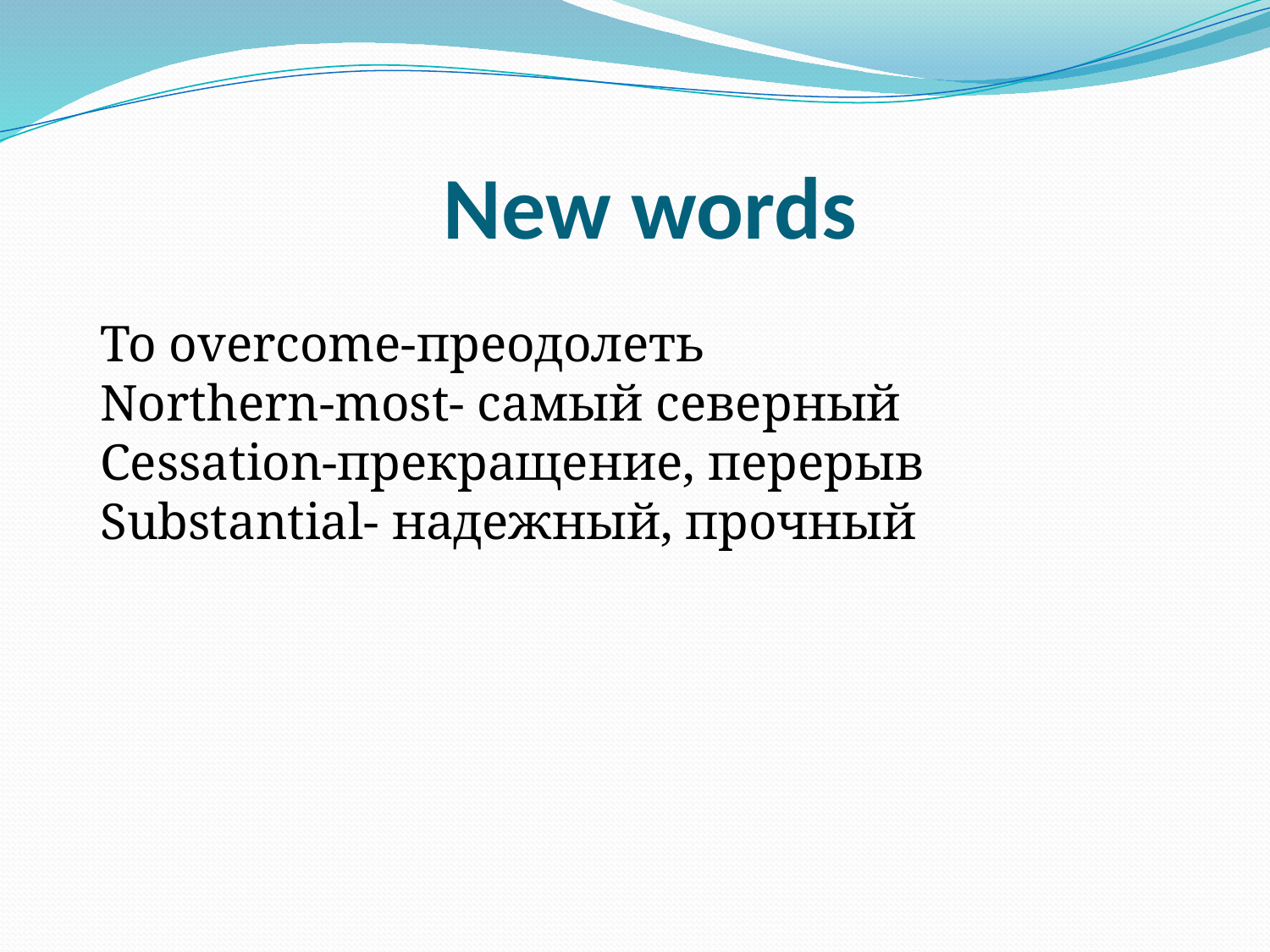

# New words
To overcome-преодолеть
Northern-most- самый северный
Cessation-прекращение, перерыв
Substantial- надежный, прочный